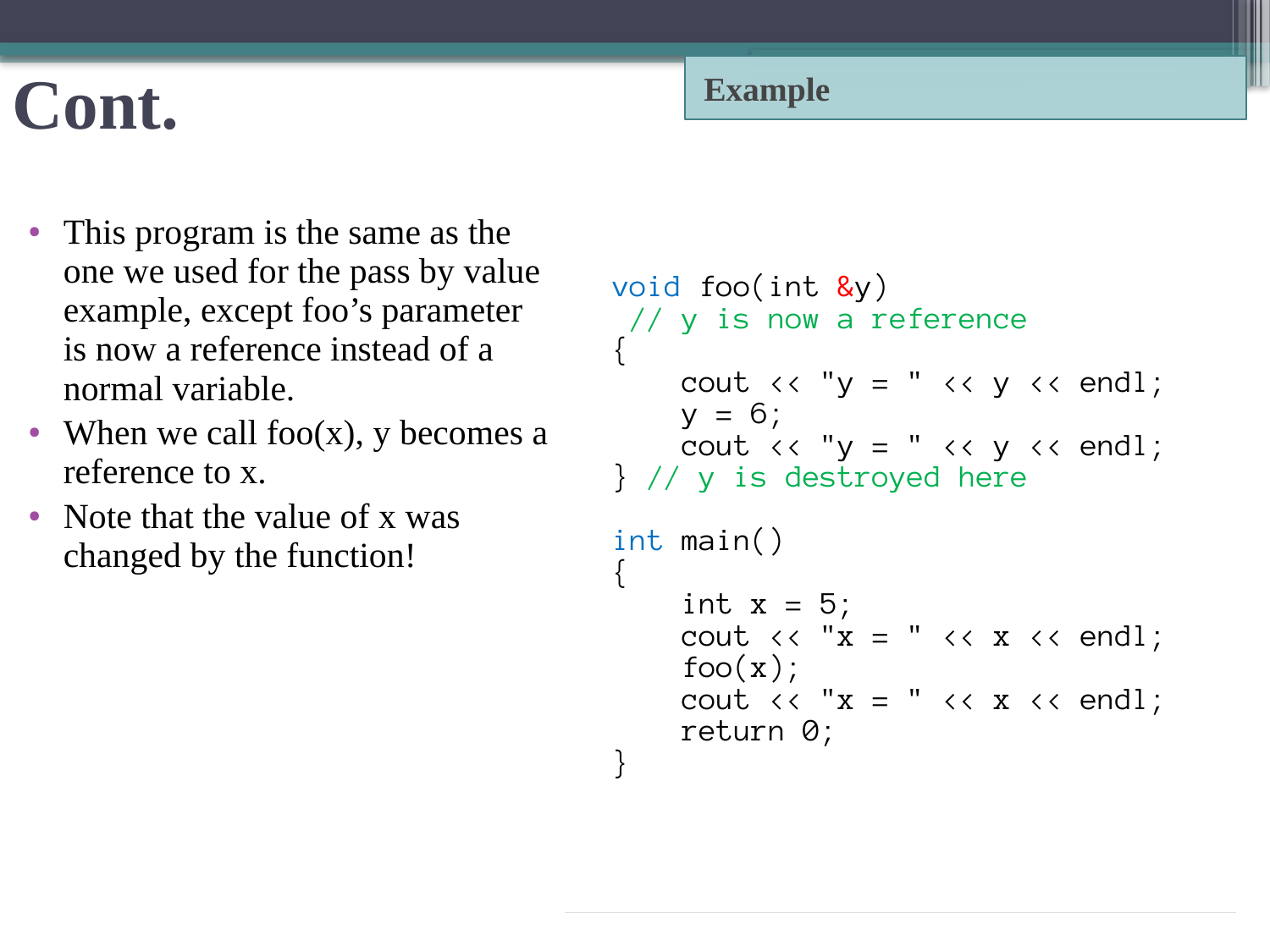

# Cont.
Example
|  | void foo(int &y) // y is now a reference {     cout << "y = " << y << endl;     y = 6;     cout << "y = " << y << endl; } // y is destroyed here   int main() {     int x = 5;     cout << "x = " << x << endl;     foo(x);     cout << "x = " << x << endl;     return 0; } |
| --- | --- |
This program is the same as the one we used for the pass by value example, except foo’s parameter is now a reference instead of a normal variable.
When we call foo(x), y becomes a reference to x.
Note that the value of x was changed by the function!